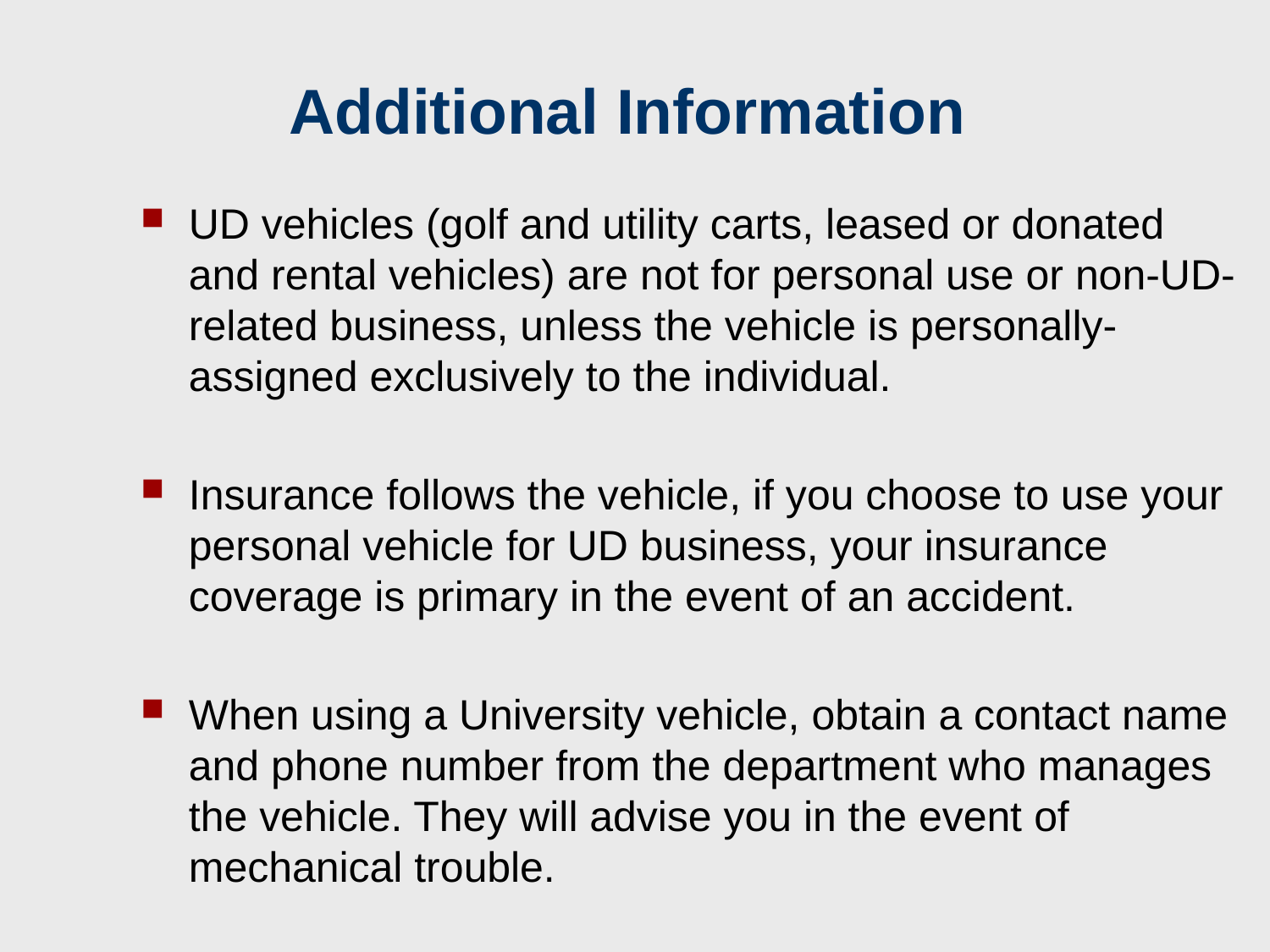

# Additional Information
UD vehicles (golf and utility carts, leased or donated and rental vehicles) are not for personal use or non-UD-related business, unless the vehicle is personally-assigned exclusively to the individual.

Insurance follows the vehicle, if you choose to use your personal vehicle for UD business, your insurance coverage is primary in the event of an accident.

When using a University vehicle, obtain a contact name and phone number from the department who manages the vehicle. They will advise you in the event of mechanical trouble.